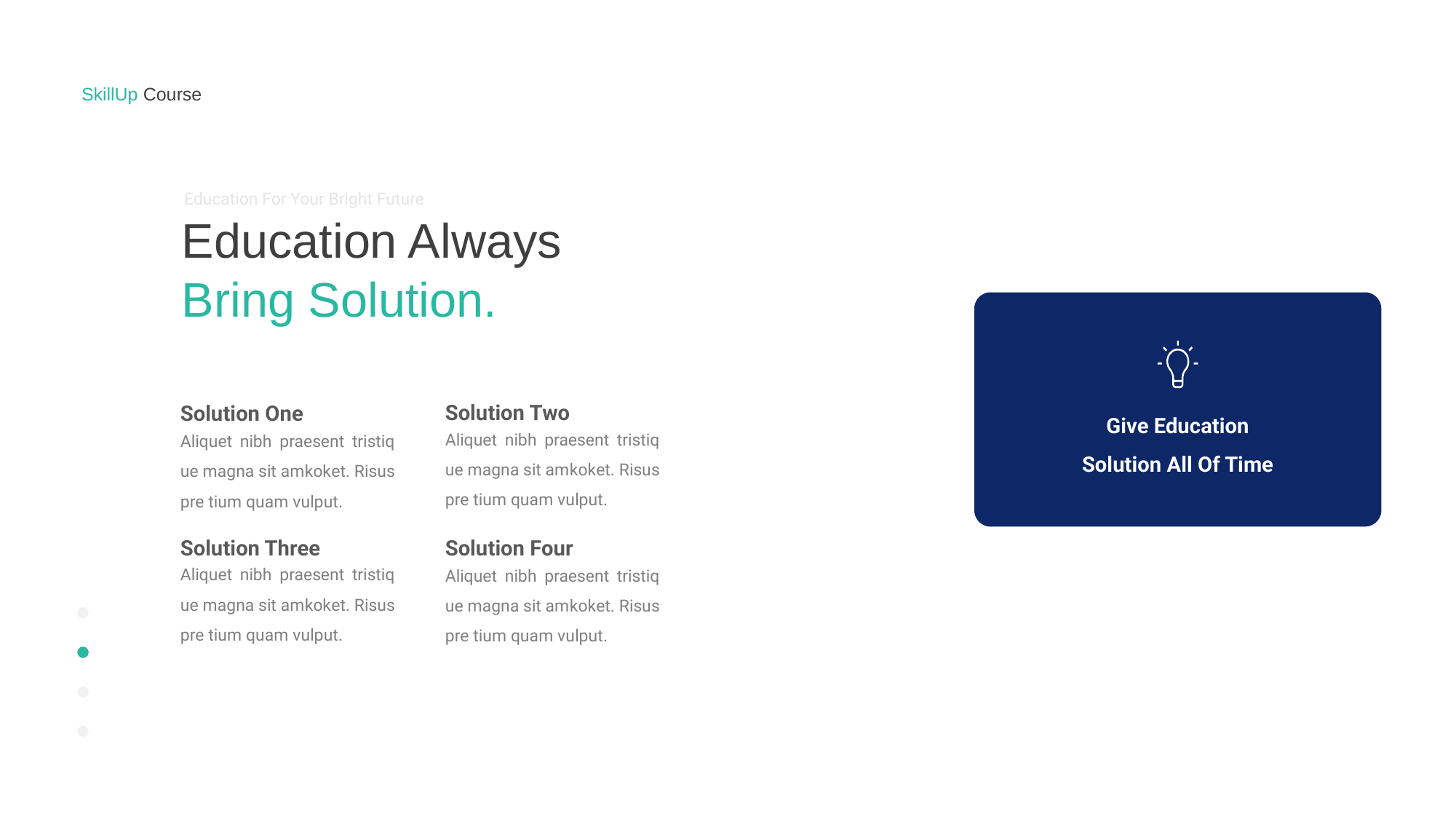

SkillUp Course
Education For Your Bright Future
Education Always Bring Solution.

Solution Two
Solution One
Give Education Solution All Of Time
Aliquet nibh praesent tristiq ue magna sit amkoket. Risus pre tium quam vulput.
Aliquet nibh praesent tristiq ue magna sit amkoket. Risus pre tium quam vulput.
Solution Three
Solution Four
Aliquet nibh praesent tristiq ue magna sit amkoket. Risus pre tium quam vulput.
Aliquet nibh praesent tristiq ue magna sit amkoket. Risus pre tium quam vulput.